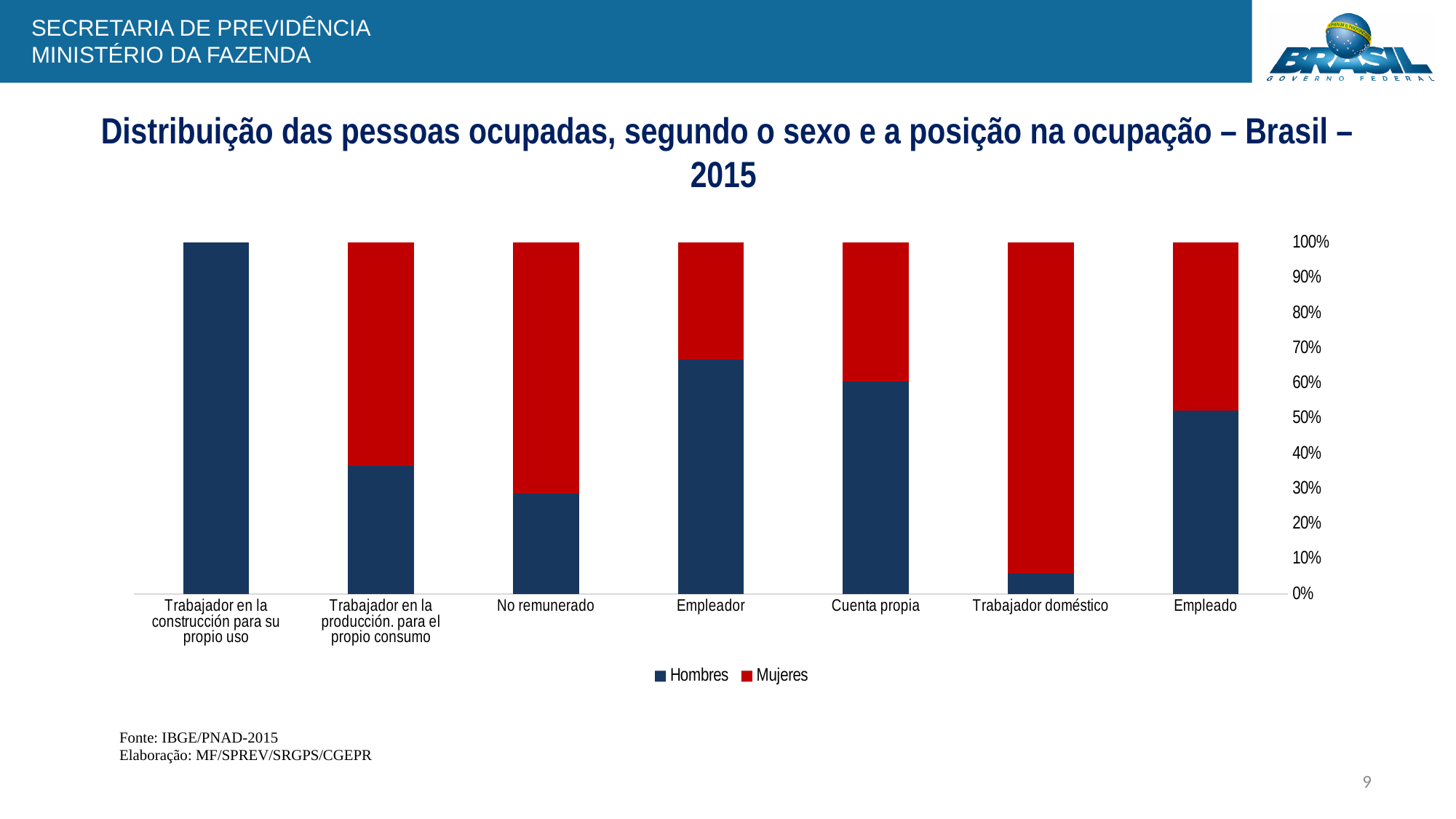

# Distribuição das pessoas ocupadas, segundo o sexo e a posição na ocupação – Brasil – 2015

### Chart

| Category | Hombres | Mujeres |
|---|---|---|
| Empleado | 63.5 | 58.1 |
| Trabajador doméstico | 0.9 | 14.3 |
| Cuenta propia | 26.6 | 17.3 |
| Empleador | 4.8 | 2.4 |
| No remunerado | 1.2 | 3.0 |
| Trabajador en la producción. para el propio consumo | 2.7 | 4.7 |
| Trabajador en la construcción para su propio uso | 0.2 | 0.0 |
Fonte: IBGE/PNAD-2015
Elaboração: MF/SPREV/SRGPS/CGEPR
9